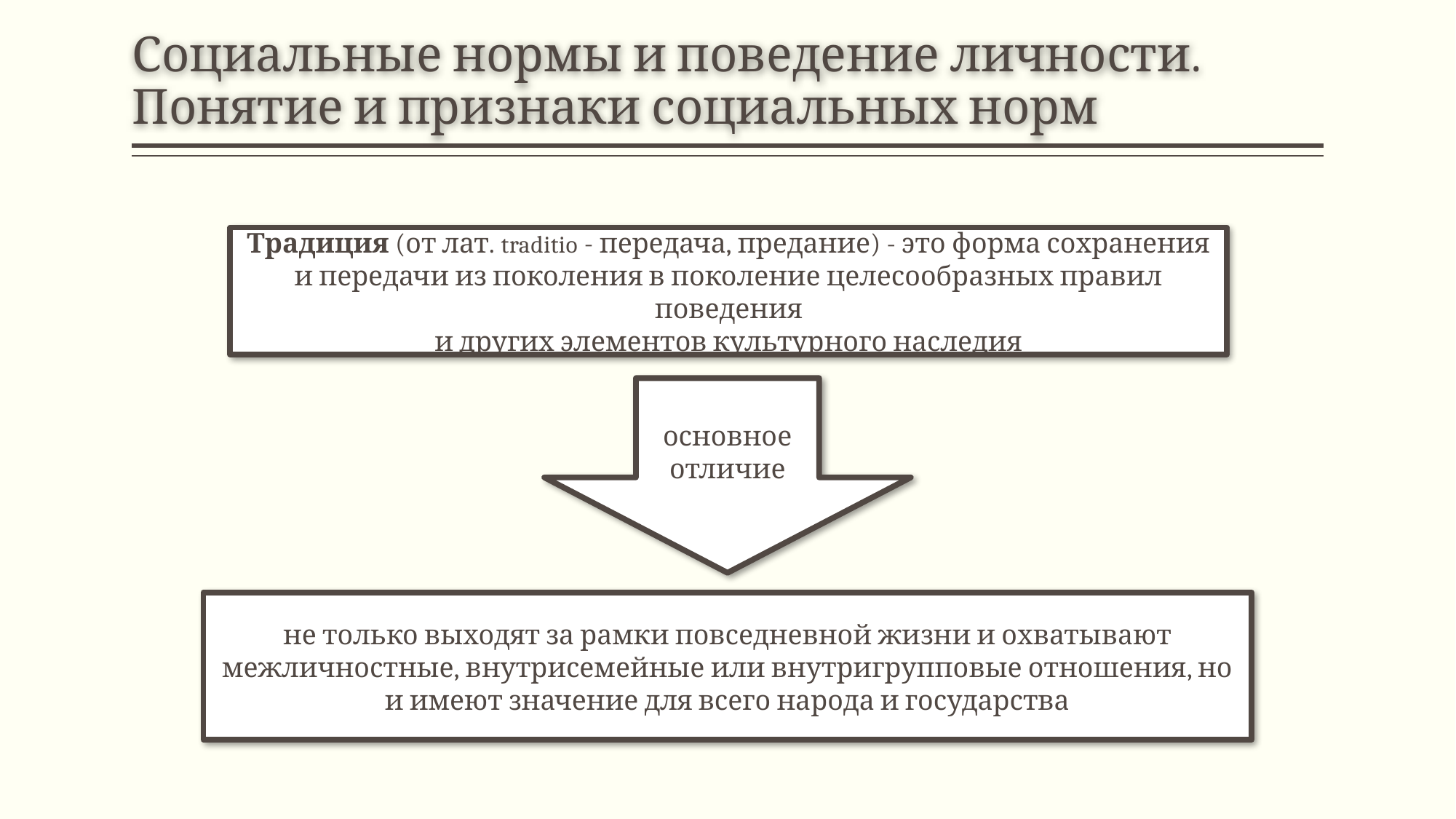

# Социальные нормы и поведение личности. Понятие и признаки социальных норм
Традиция (от лат. traditio - передача, предание) - это форма сохранения
и передачи из поколения в поколение целесообразных правил поведения
и других элементов культурного наследия
основное отличие
не только выходят за рамки повседневной жизни и охватывают межличностные, внутрисемейные или внутригрупповые отношения, но и имеют значение для всего народа и государства